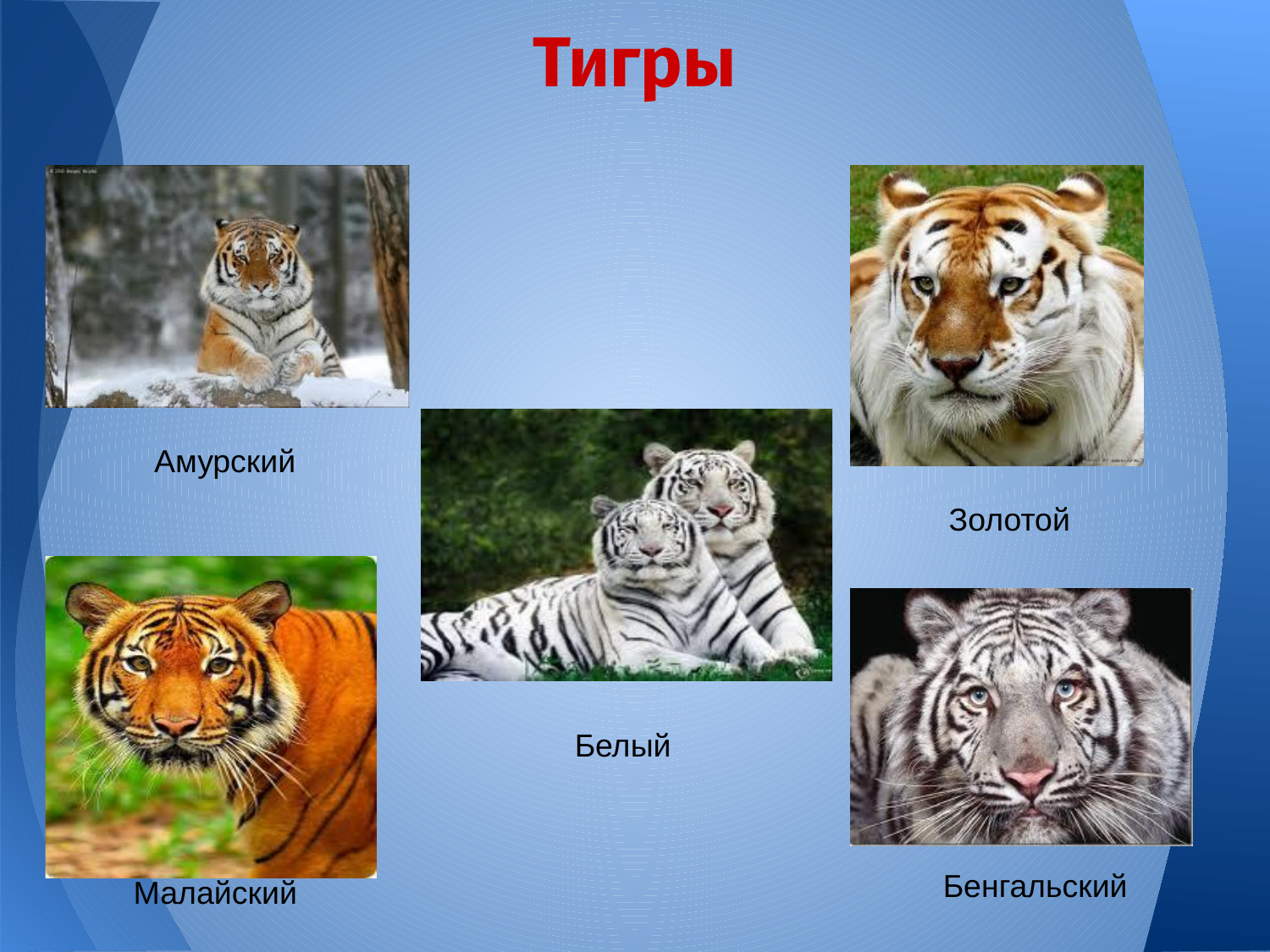

# Тигры

Амурский
Золотой

Белый

Бенгальский
Малайский